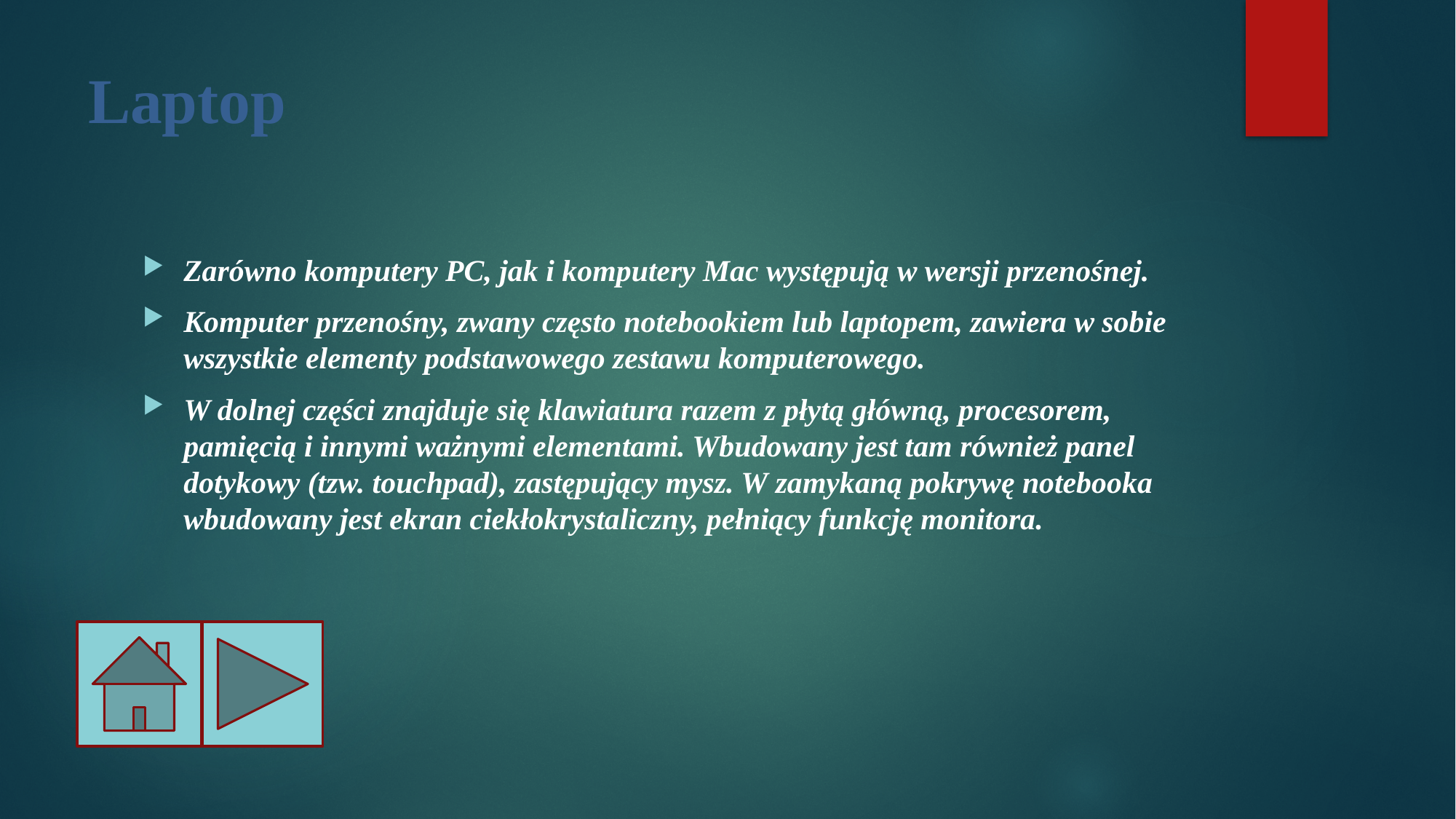

# Laptop
Zarówno komputery PC, jak i komputery Mac występują w wersji przenośnej.
Komputer przenośny, zwany często notebookiem lub laptopem, zawiera w sobie wszystkie elementy podstawowego zestawu komputerowego.
W dolnej części znajduje się klawiatura razem z płytą główną, procesorem, pamięcią i innymi ważnymi elementami. Wbudowany jest tam również panel dotykowy (tzw. touchpad), zastępujący mysz. W zamykaną pokrywę notebooka wbudowany jest ekran ciekłokrystaliczny, pełniący funkcję monitora.